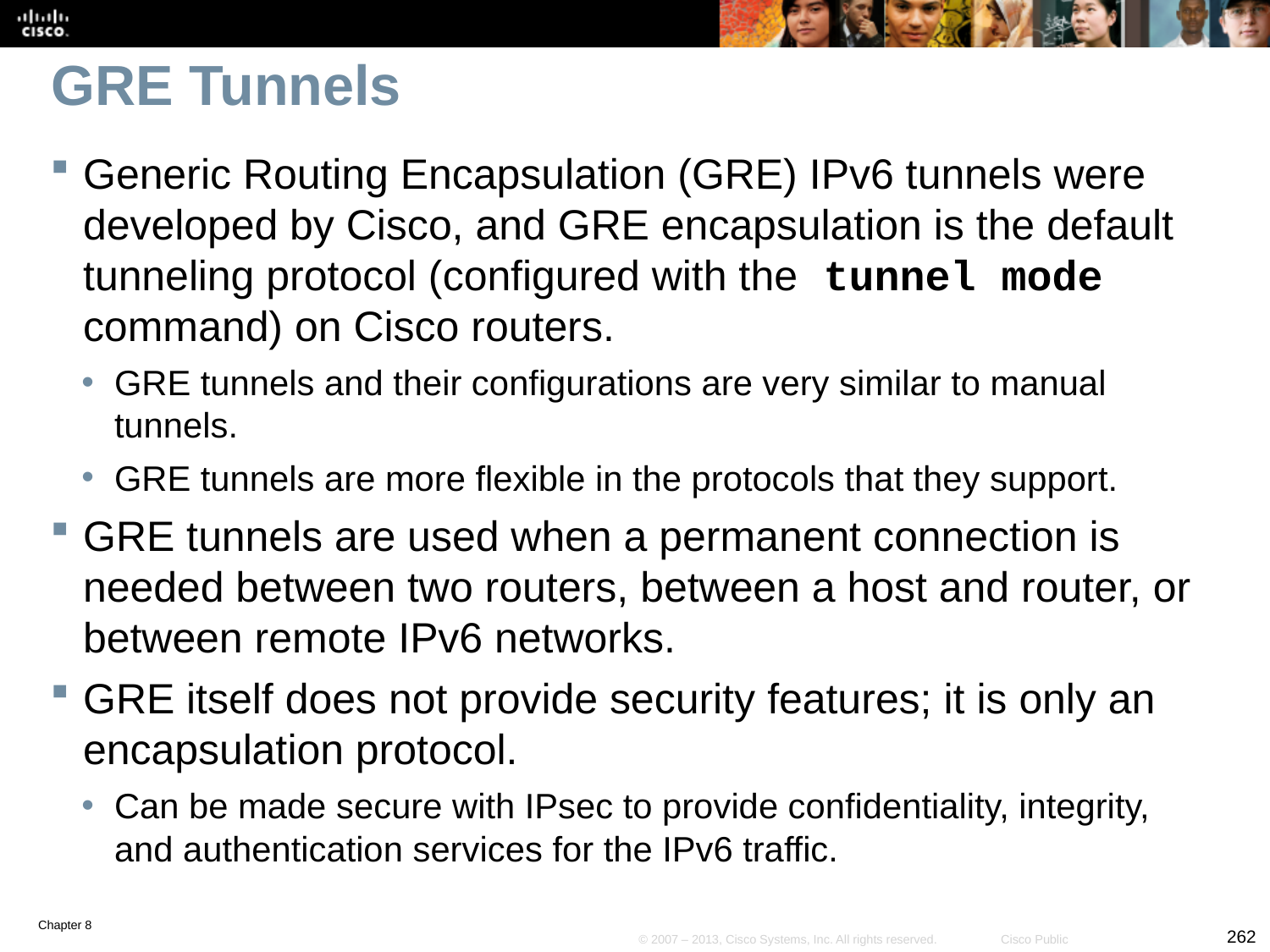

# GRE Tunnels
Generic Routing Encapsulation (GRE) IPv6 tunnels were developed by Cisco, and GRE encapsulation is the default tunneling protocol (configured with the tunnel mode command) on Cisco routers.
GRE tunnels and their configurations are very similar to manual tunnels.
GRE tunnels are more flexible in the protocols that they support.
GRE tunnels are used when a permanent connection is needed between two routers, between a host and router, or between remote IPv6 networks.
GRE itself does not provide security features; it is only an encapsulation protocol.
Can be made secure with IPsec to provide confidentiality, integrity, and authentication services for the IPv6 traffic.